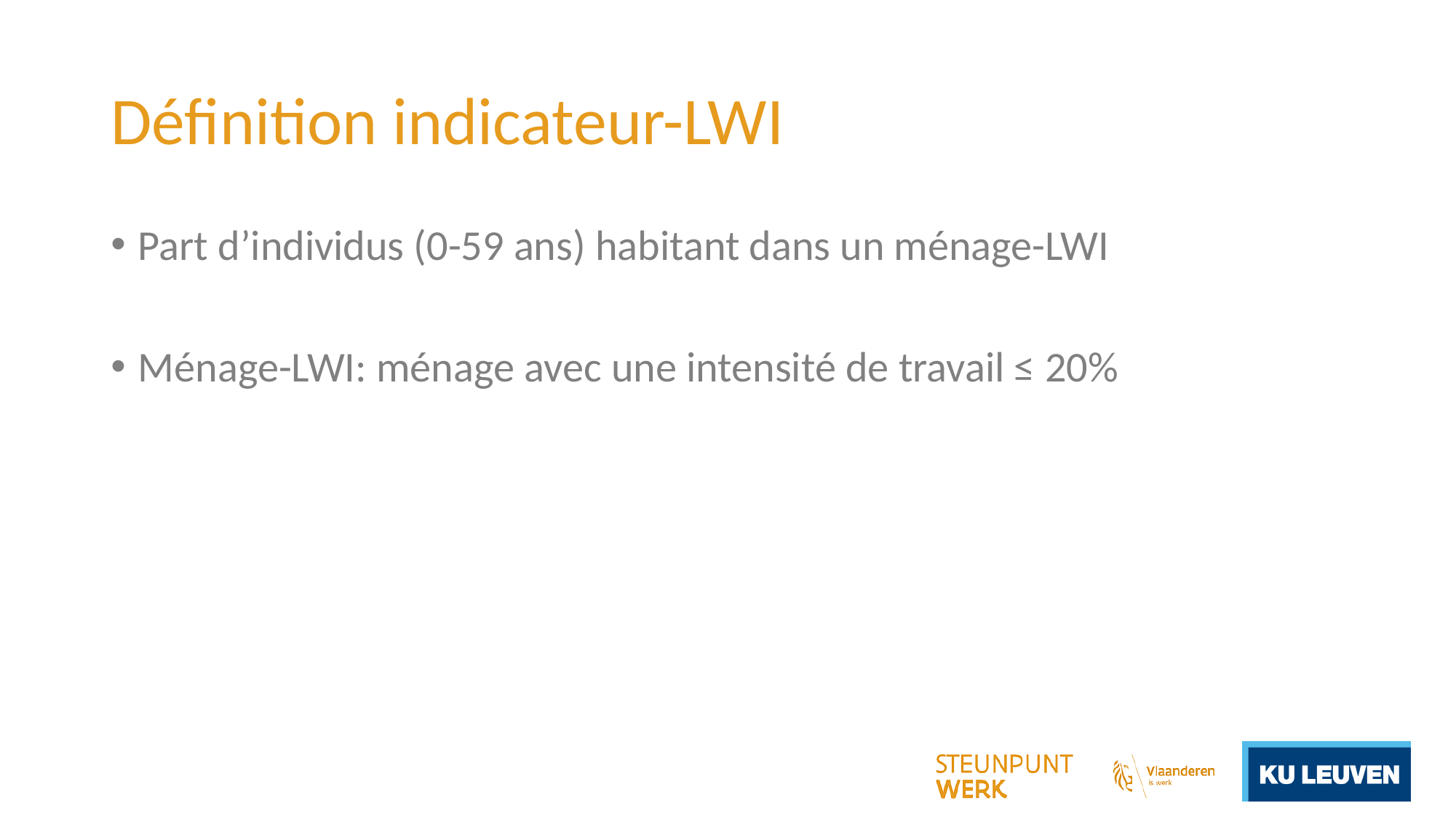

# Définition indicateur-LWI
Part d’individus (0-59 ans) habitant dans un ménage-LWI

Ménage-LWI: ménage avec une intensité de travail ≤ 20%